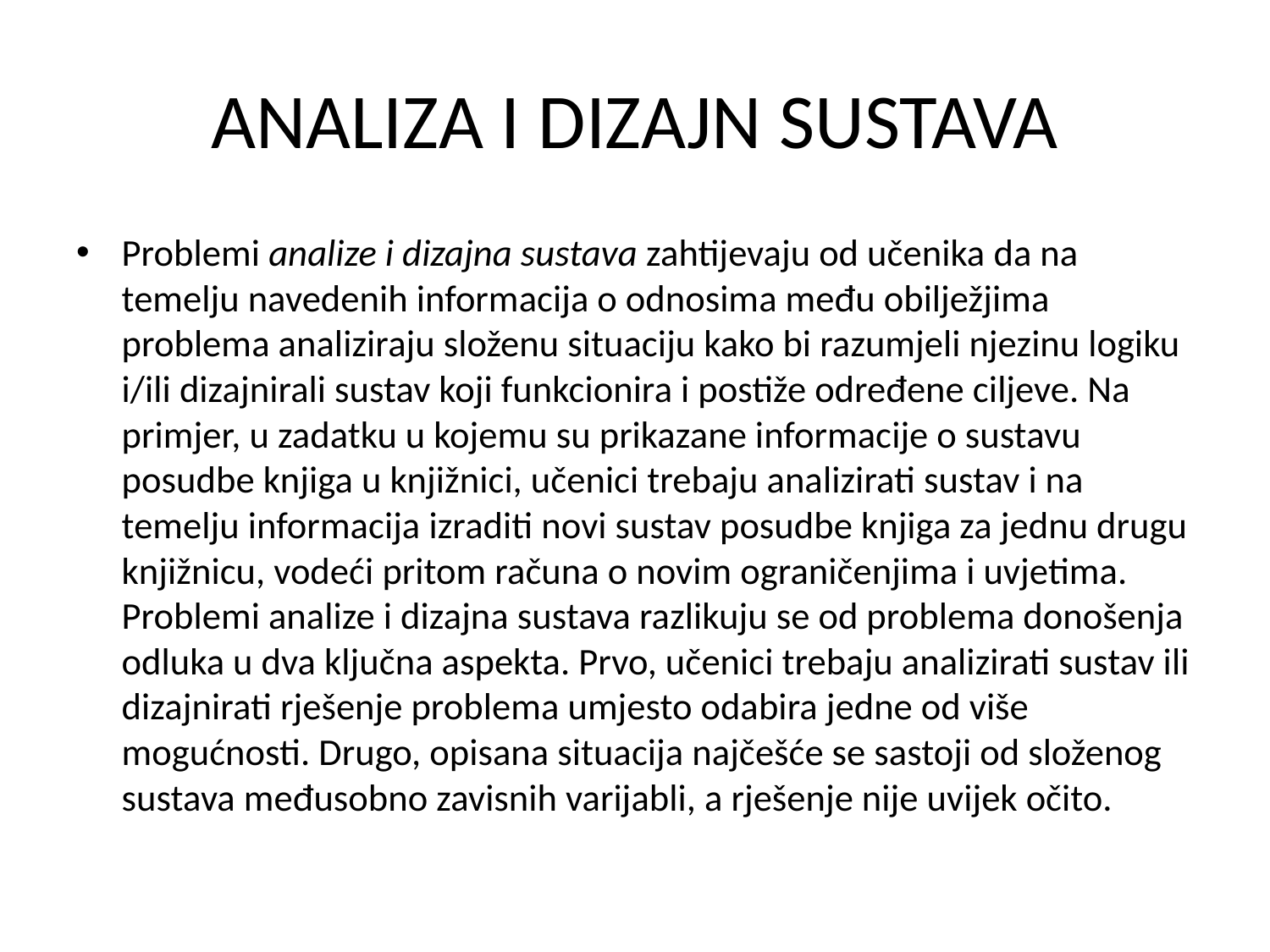

# ANALIZA I DIZAJN SUSTAVA
Problemi analize i dizajna sustava zahtijevaju od učenika da na temelju navedenih informacija o odnosima među obilježjima problema analiziraju složenu situaciju kako bi razumjeli njezinu logiku i/ili dizajnirali sustav koji funkcionira i postiže određene ciljeve. Na primjer, u zadatku u kojemu su prikazane informacije o sustavu posudbe knjiga u knjižnici, učenici trebaju analizirati sustav i na temelju informacija izraditi novi sustav posudbe knjiga za jednu drugu knjižnicu, vodeći pritom računa o novim ograničenjima i uvjetima. Problemi analize i dizajna sustava razlikuju se od problema donošenja odluka u dva ključna aspekta. Prvo, učenici trebaju analizirati sustav ili dizajnirati rješenje problema umjesto odabira jedne od više mogućnosti. Drugo, opisana situacija najčešće se sastoji od složenog sustava međusobno zavisnih varijabli, a rješenje nije uvijek očito.